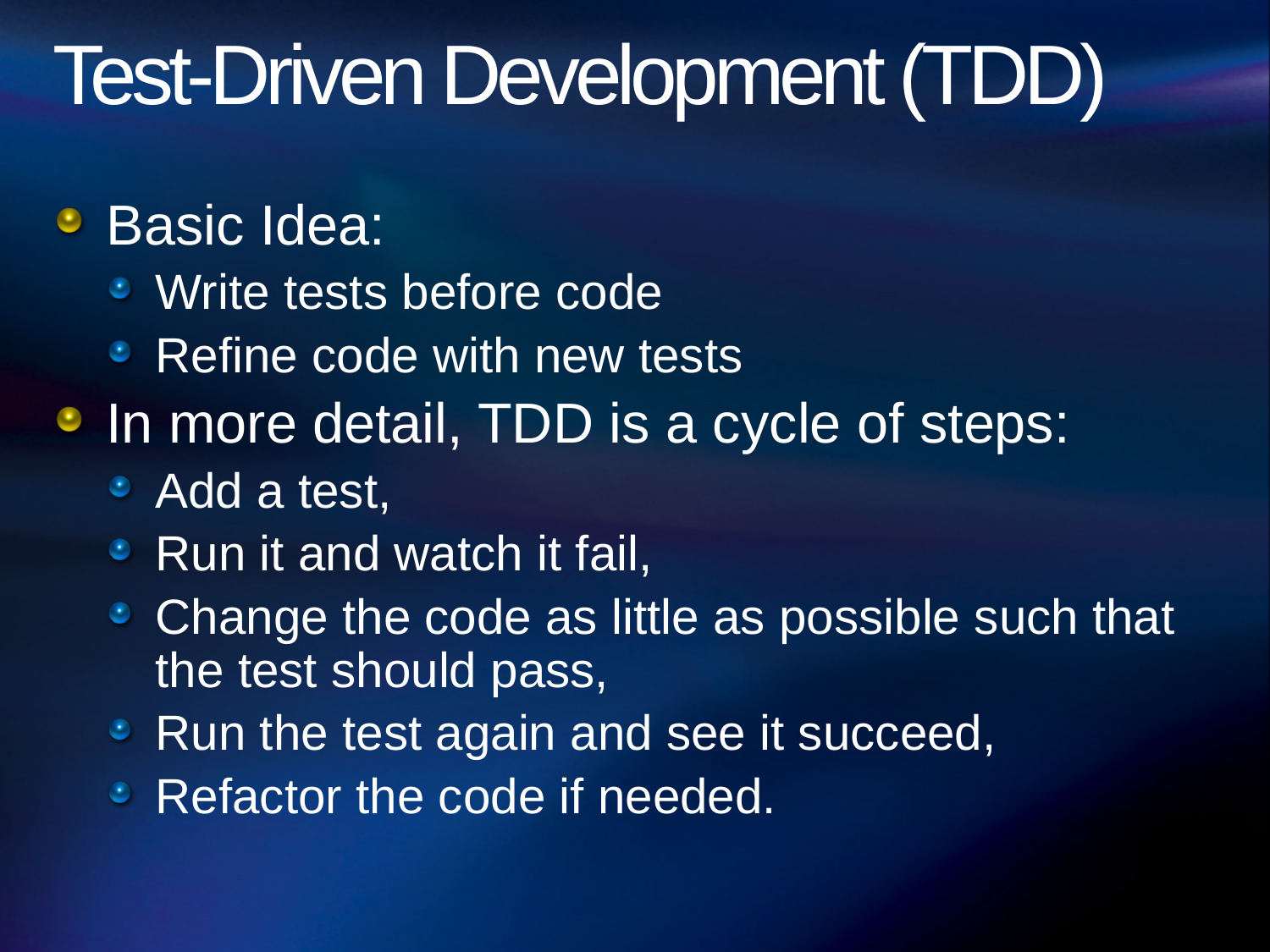

# Test-Driven Development (TDD)
Basic Idea:
Write tests before code
Refine code with new tests
In more detail, TDD is a cycle of steps:
Add a test,
Run it and watch it fail,
Change the code as little as possible such that the test should pass,
Run the test again and see it succeed,
Refactor the code if needed.